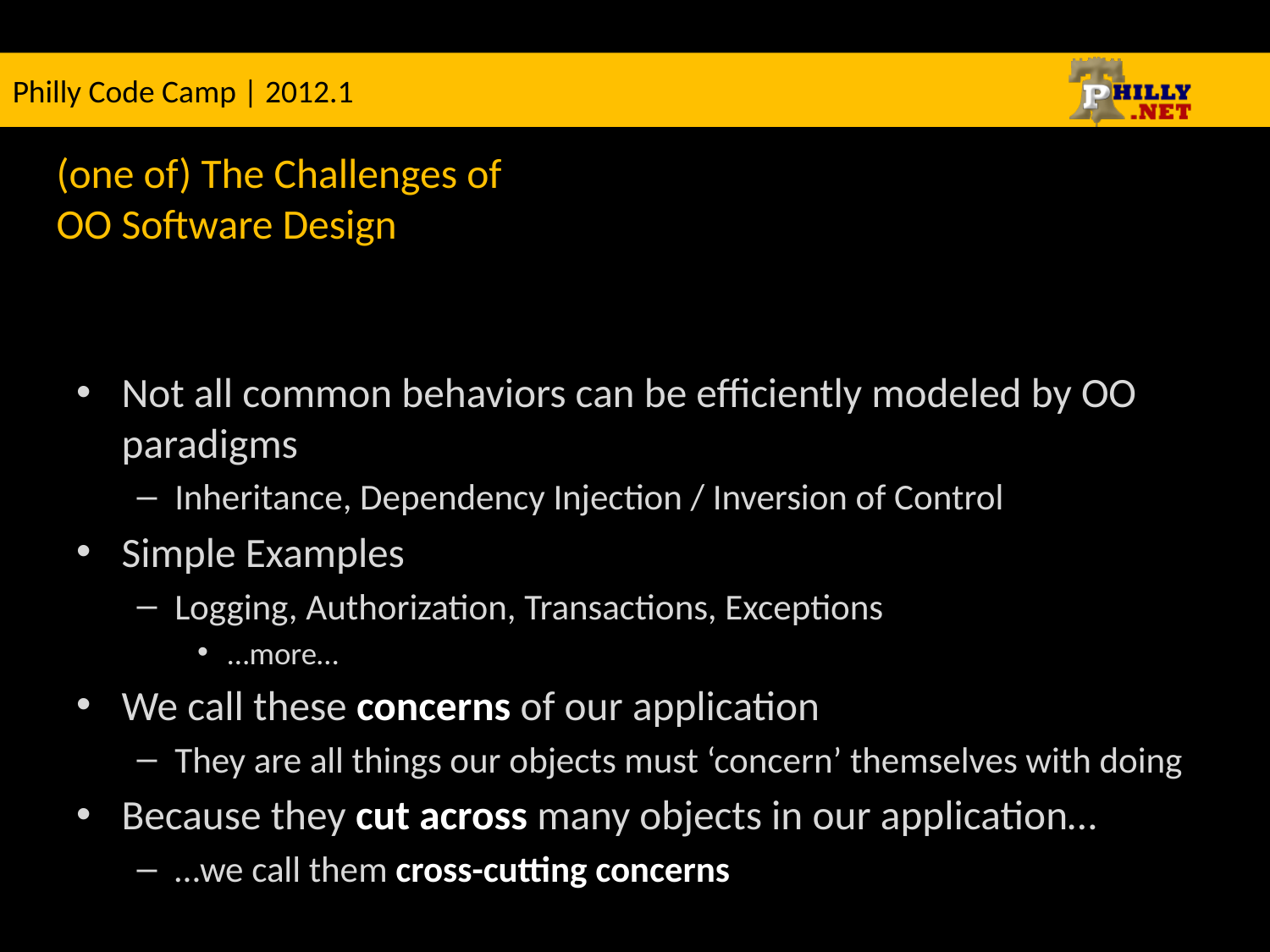

# (one of) The Challenges of OO Software Design
Not all common behaviors can be efficiently modeled by OO paradigms
Inheritance, Dependency Injection / Inversion of Control
Simple Examples
Logging, Authorization, Transactions, Exceptions
…more…
We call these concerns of our application
They are all things our objects must ‘concern’ themselves with doing
Because they cut across many objects in our application…
…we call them cross-cutting concerns